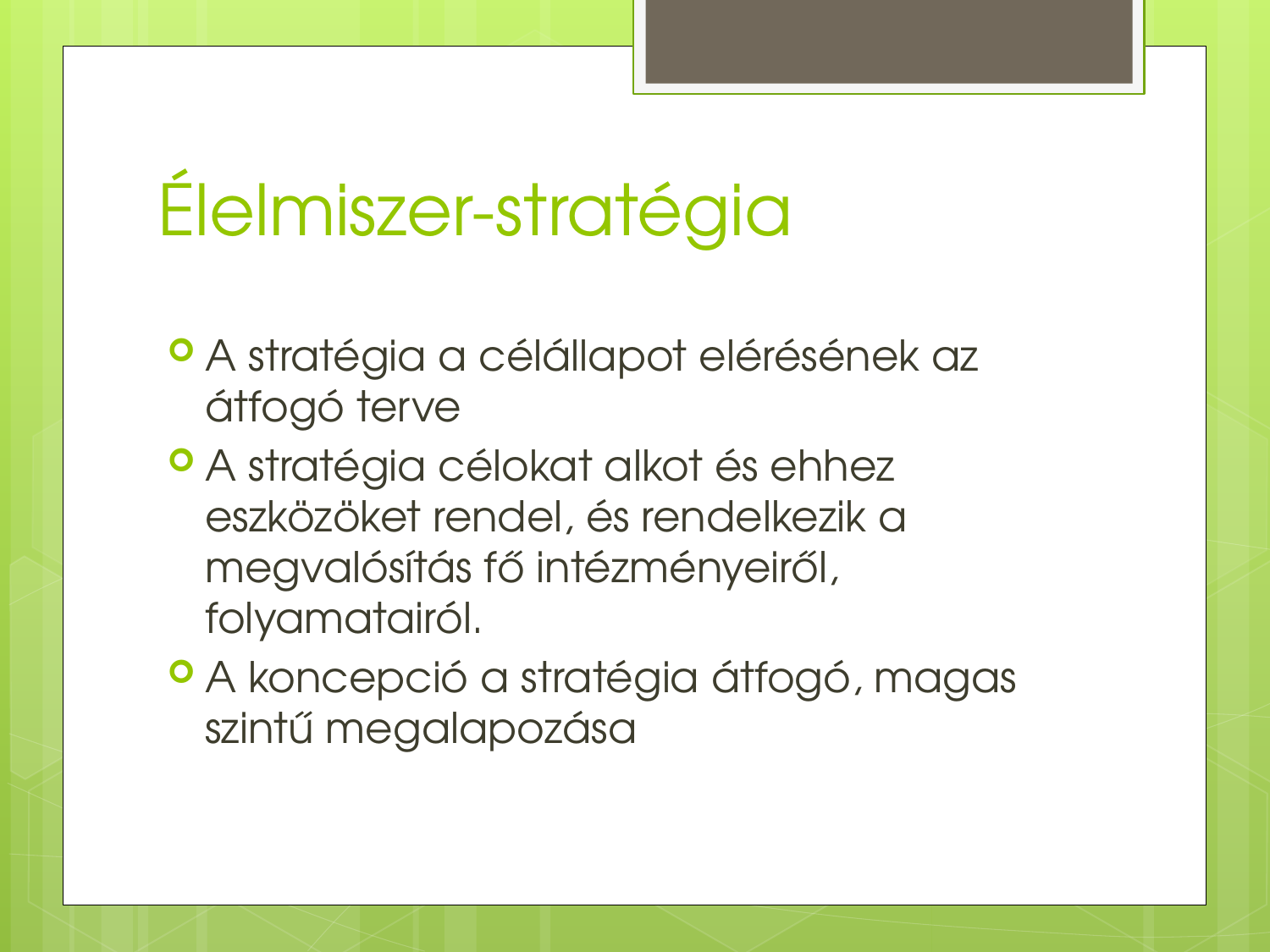

# Élelmiszer-stratégia
A stratégia a célállapot elérésének az átfogó terve
A stratégia célokat alkot és ehhez eszközöket rendel, és rendelkezik a megvalósítás fő intézményeiről, folyamatairól.
A koncepció a stratégia átfogó, magas szintű megalapozása